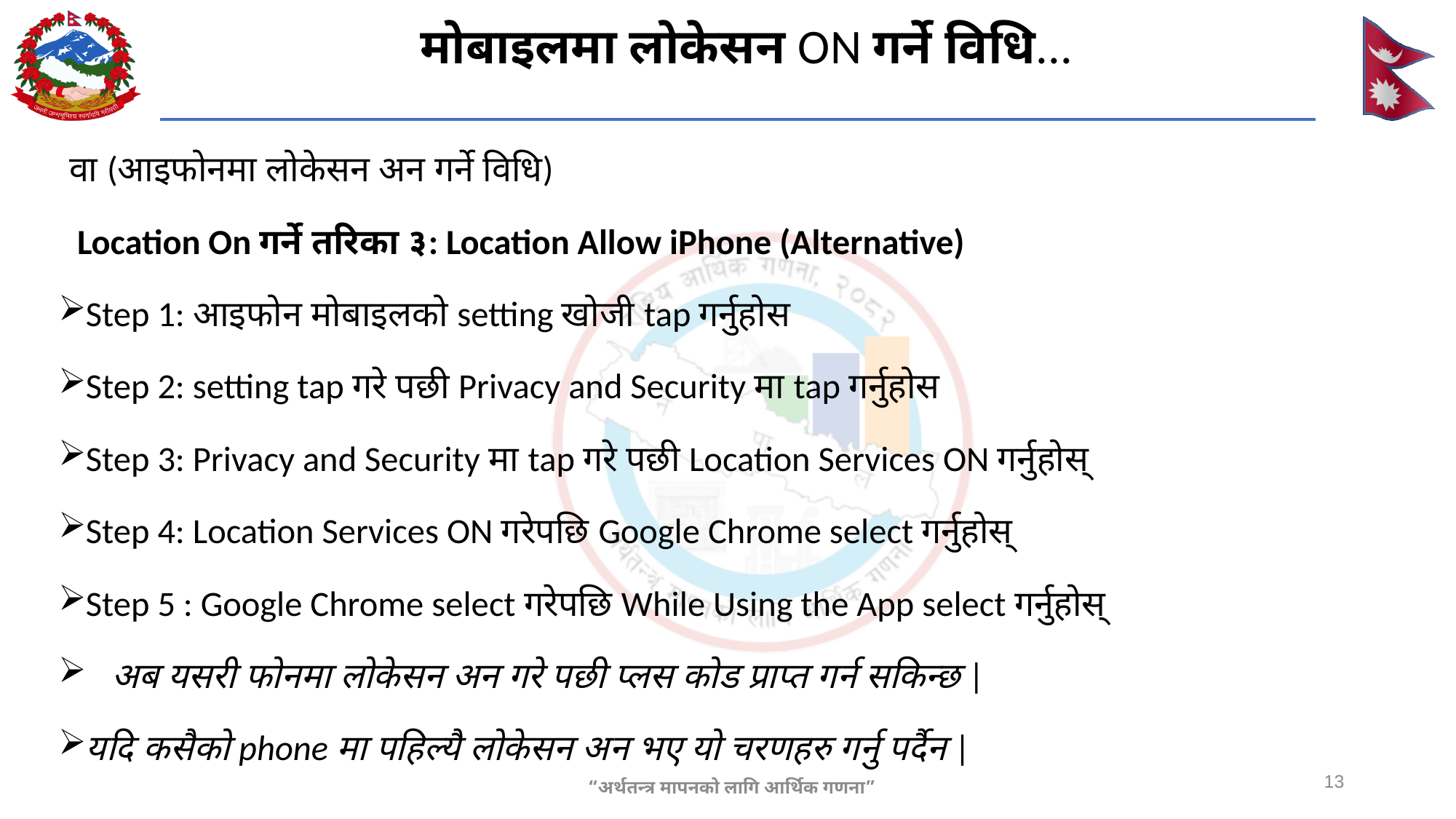

मोबाइलमा लोकेसन ON गर्ने विधि...
#
वा (आइफोनमा लोकेसन अन गर्ने विधि)
 Location On गर्ने तरिका ३: Location Allow iPhone (Alternative)
Step 1: आइफोन मोबाइलको setting खोजी tap गर्नुहोस
Step 2: setting tap गरे पछी Privacy and Security मा tap गर्नुहोस
Step 3: Privacy and Security मा tap गरे पछी Location Services ON गर्नुहोस्
Step 4: Location Services ON गरेपछि Google Chrome select गर्नुहोस्
Step 5 : Google Chrome select गरेपछि While Using the App select गर्नुहोस्
अब यसरी फोनमा लोकेसन अन गरे पछी प्लस कोड प्राप्त गर्न सकिन्छ |
यदि कसैको phone मा पहिल्यै लोकेसन अन भए यो चरणहरु गर्नु पर्दैन |
13
“अर्थतन्त्र मापनको लागि आर्थिक गणना”